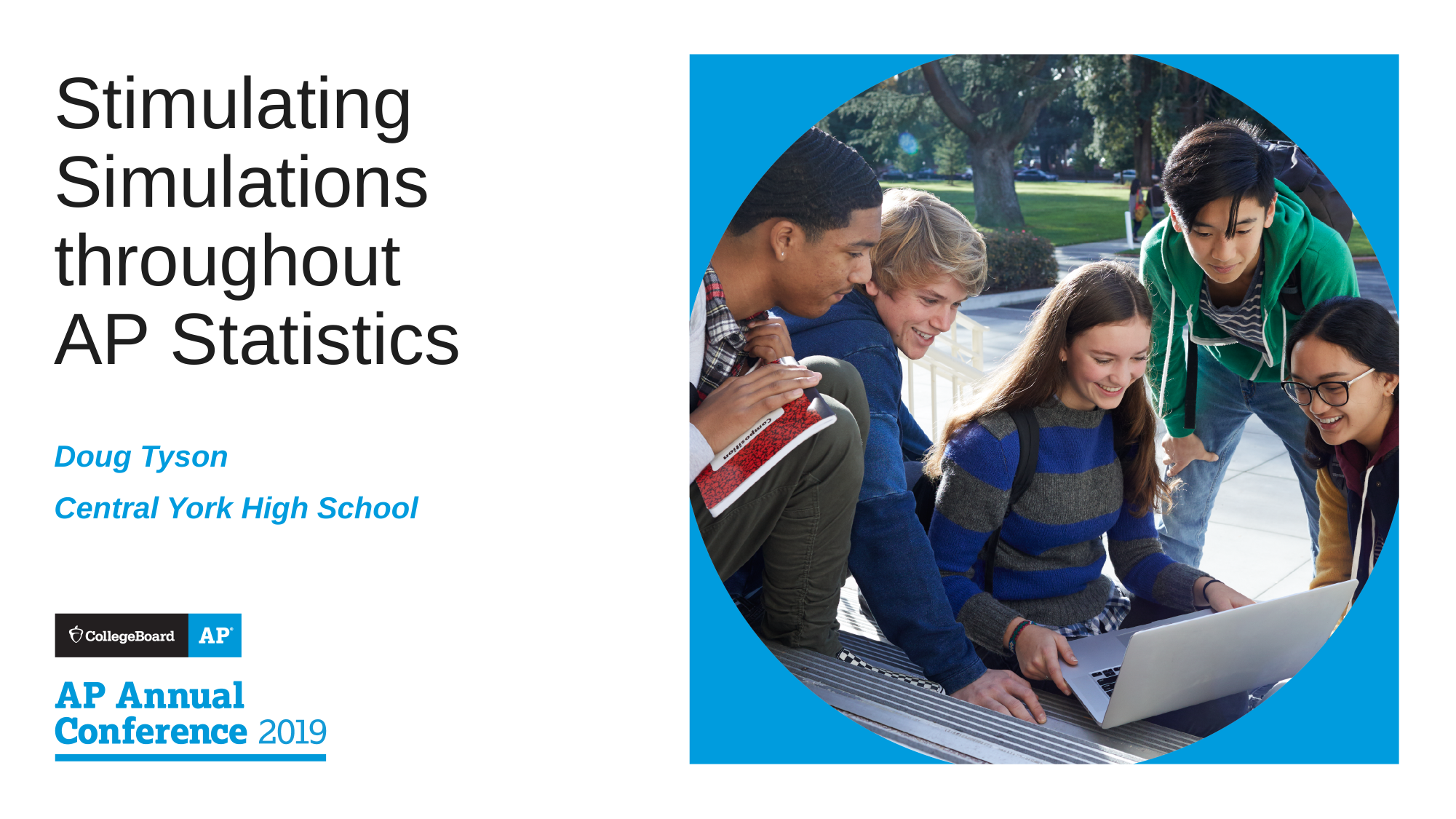

# Stimulating Simulations throughout AP Statistics
Doug Tyson
Central York High School